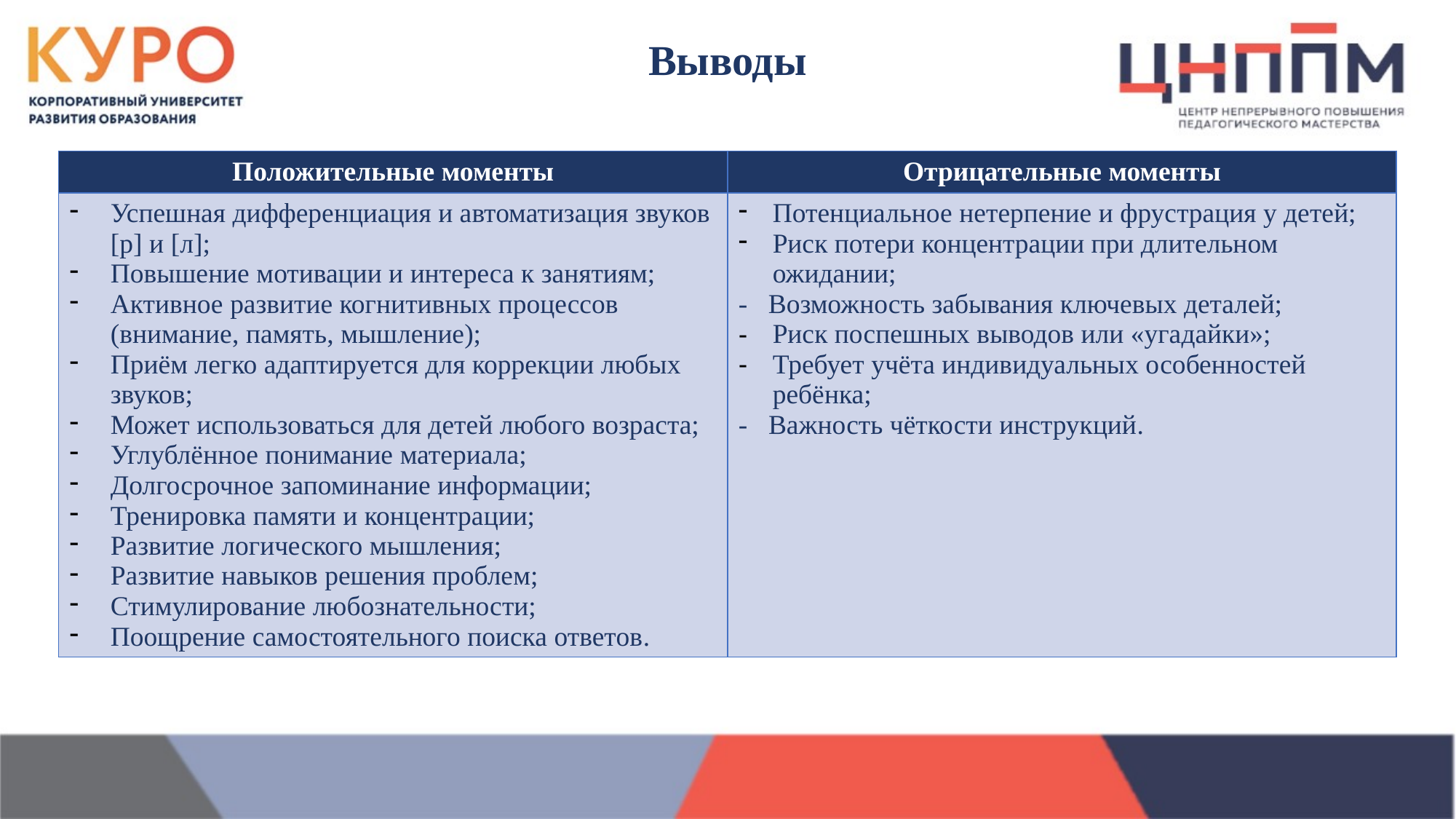

Выводы
| Положительные моменты | Отрицательные моменты |
| --- | --- |
| Успешная дифференциация и автоматизация звуков [р] и [л]; Повышение мотивации и интереса к занятиям; Активное развитие когнитивных процессов (внимание, память, мышление); Приём легко адаптируется для коррекции любых звуков; Может использоваться для детей любого возраста; Углублённое понимание материала; Долгосрочное запоминание информации; Тренировка памяти и концентрации; Развитие логического мышления; Развитие навыков решения проблем; Стимулирование любознательности; Поощрение самостоятельного поиска ответов. | Потенциальное нетерпение и фрустрация у детей; Риск потери концентрации при длительном ожидании; - Возможность забывания ключевых деталей; Риск поспешных выводов или «угадайки»; Требует учёта индивидуальных особенностей ребёнка; - Важность чёткости инструкций. |